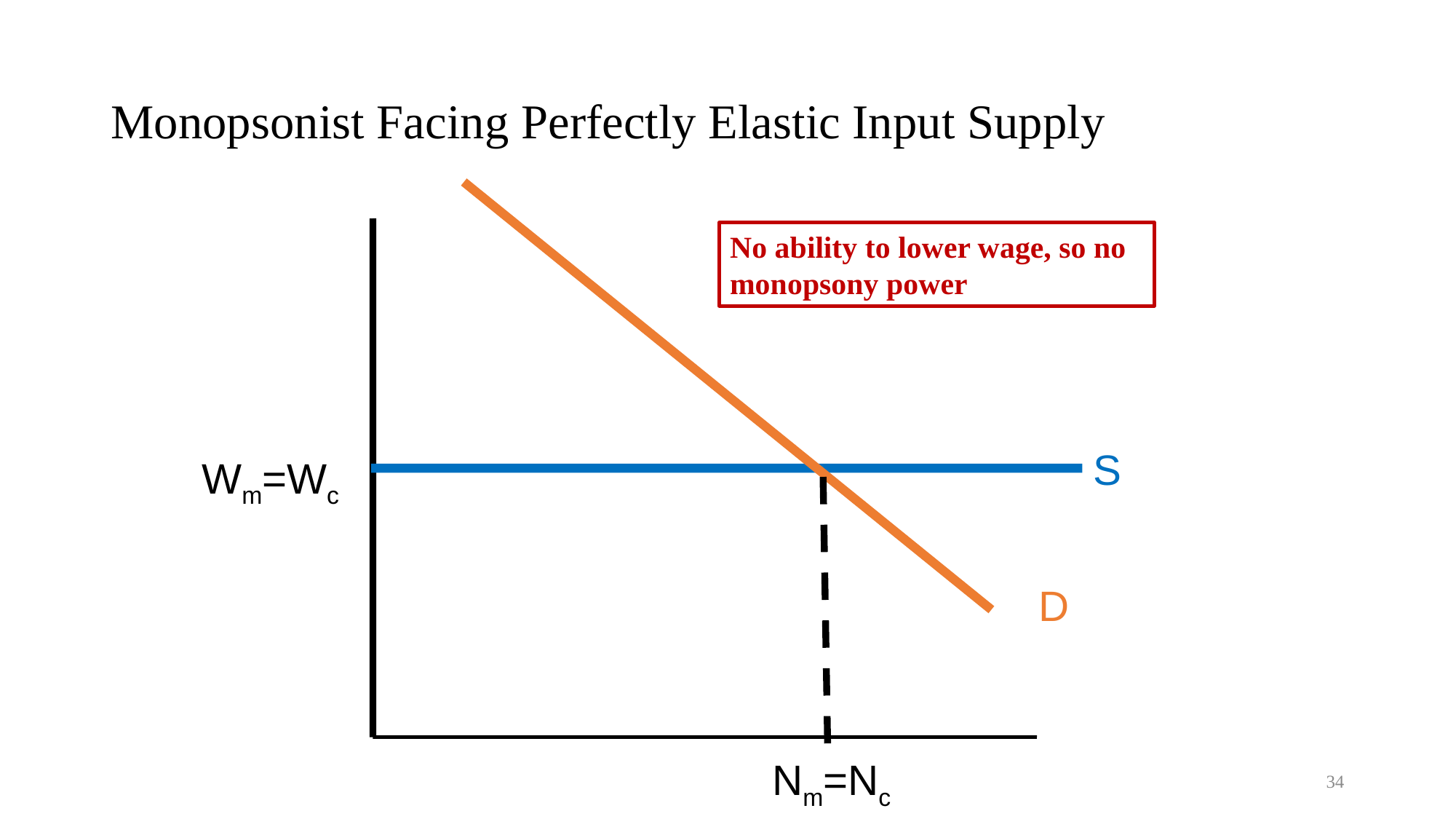

# Monopsonist Facing Perfectly Elastic Input Supply

No ability to lower wage, so no monopsony power
S
Wm=Wc

D

Nm=Nc
34